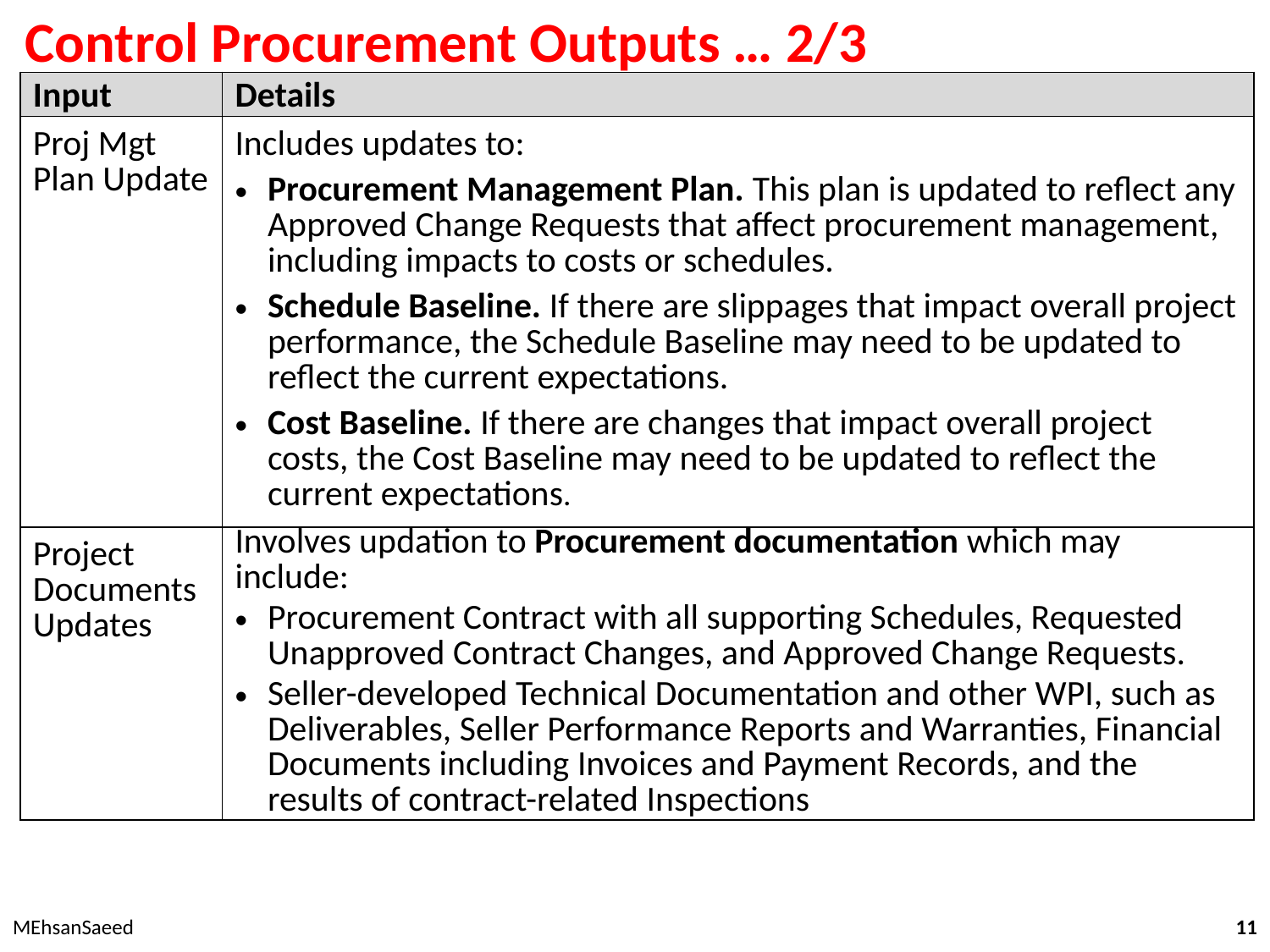

# Control Procurement Outputs … 2/3
| Input | Details |
| --- | --- |
| Proj Mgt Plan Update | Includes updates to: Procurement Management Plan. This plan is updated to reflect any Approved Change Requests that affect procurement management, including impacts to costs or schedules. Schedule Baseline. If there are slippages that impact overall project performance, the Schedule Baseline may need to be updated to reflect the current expectations. Cost Baseline. If there are changes that impact overall project costs, the Cost Baseline may need to be updated to reflect the current expectations. |
| Project Documents Updates | Involves updation to Procurement documentation which may include: Procurement Contract with all supporting Schedules, Requested Unapproved Contract Changes, and Approved Change Requests. Seller-developed Technical Documentation and other WPI, such as Deliverables, Seller Performance Reports and Warranties, Financial Documents including Invoices and Payment Records, and the results of contract-related Inspections |
MEhsanSaeed
11